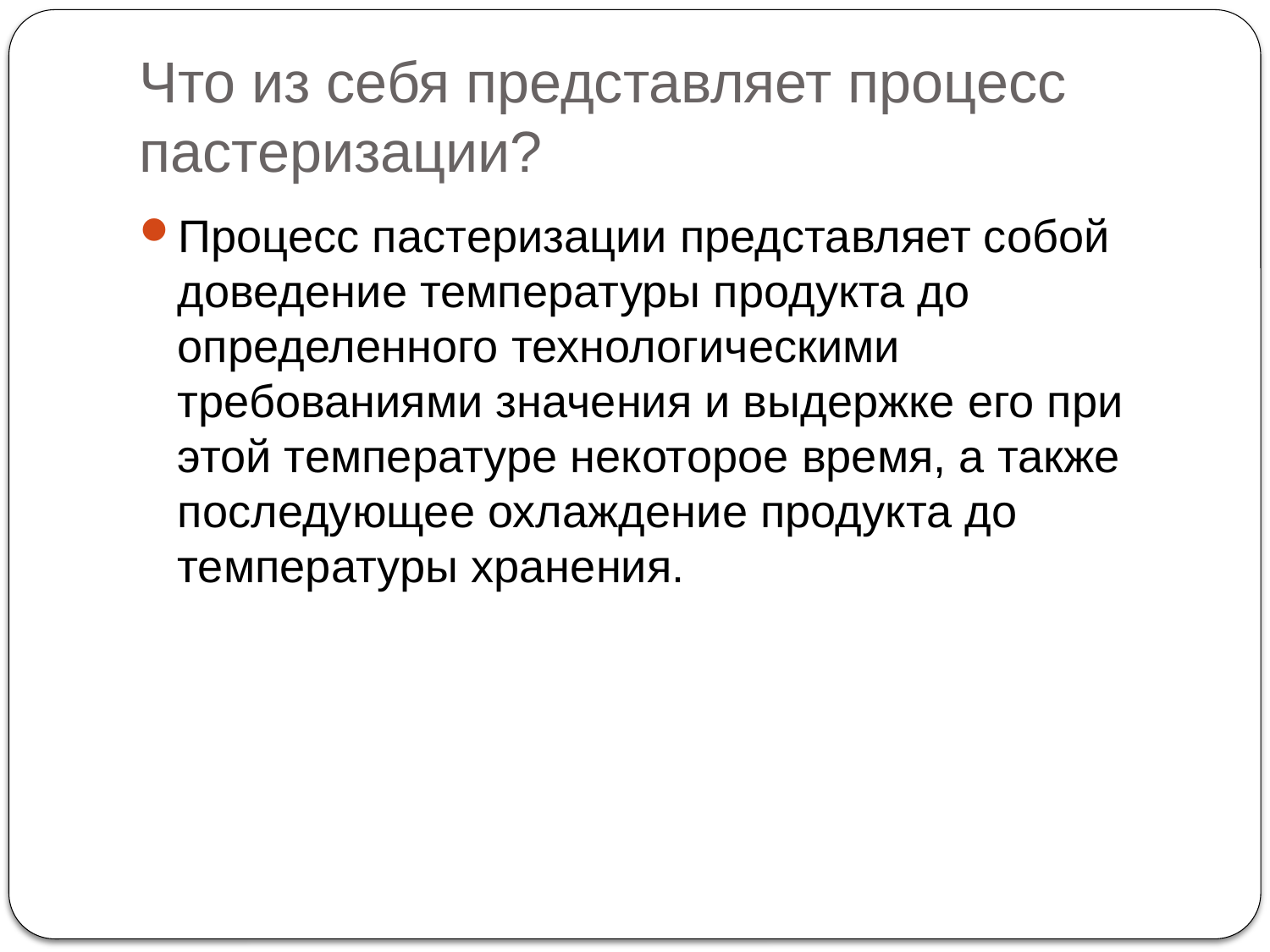

# Что из себя представляет процесс пастеризации?
Процесс пастеризации представляет собой доведение температуры продукта до определенного технологическими требованиями значения и выдержке его при этой температуре некоторое время, а также последующее охлаждение продукта до температуры хранения.